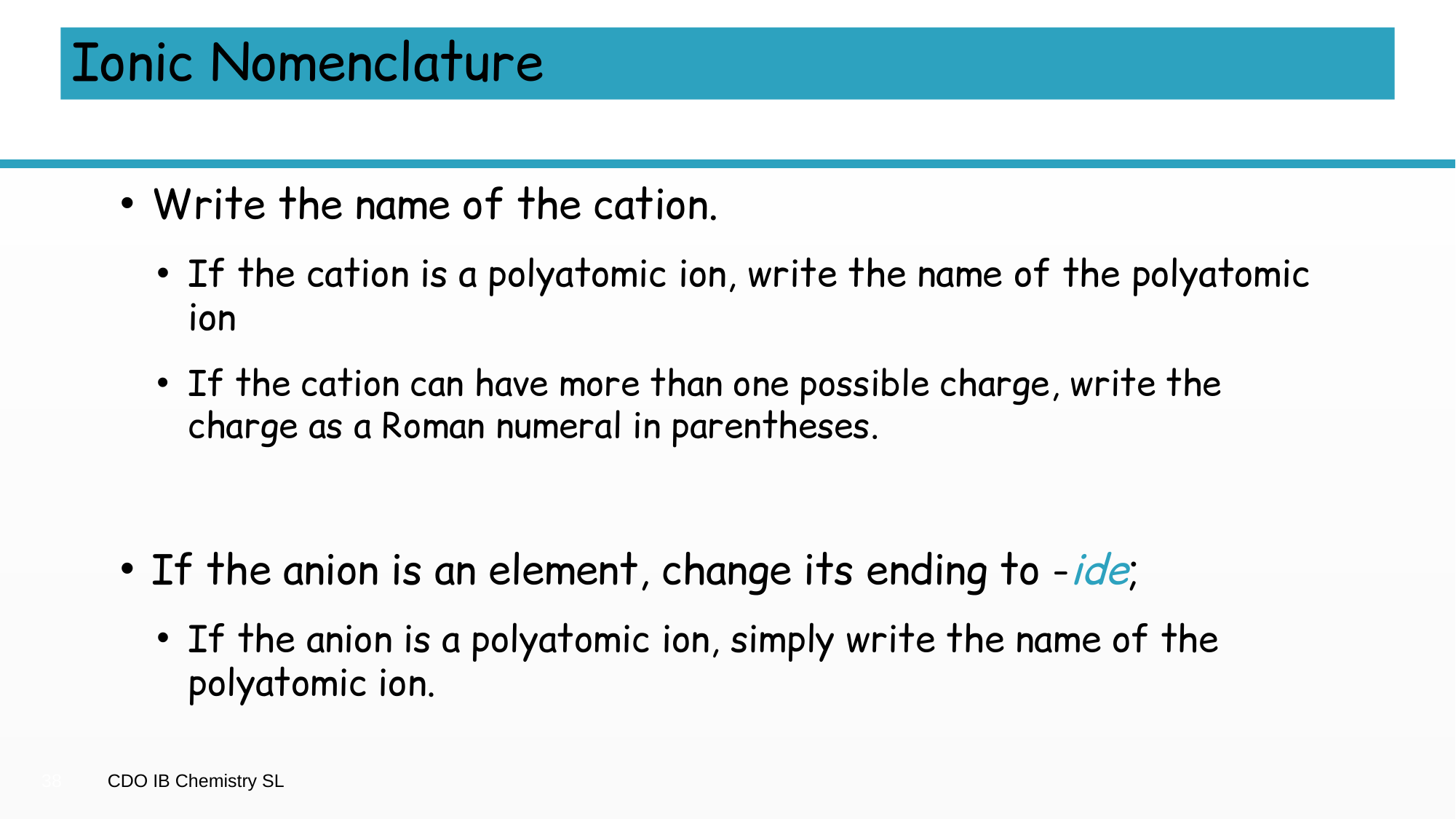

# Ionic Nomenclature
Write the name of the cation.
If the cation is a polyatomic ion, write the name of the polyatomic ion
If the cation can have more than one possible charge, write the charge as a Roman numeral in parentheses.

If the anion is an element, change its ending to -ide;
If the anion is a polyatomic ion, simply write the name of the polyatomic ion.
38
CDO IB Chemistry SL